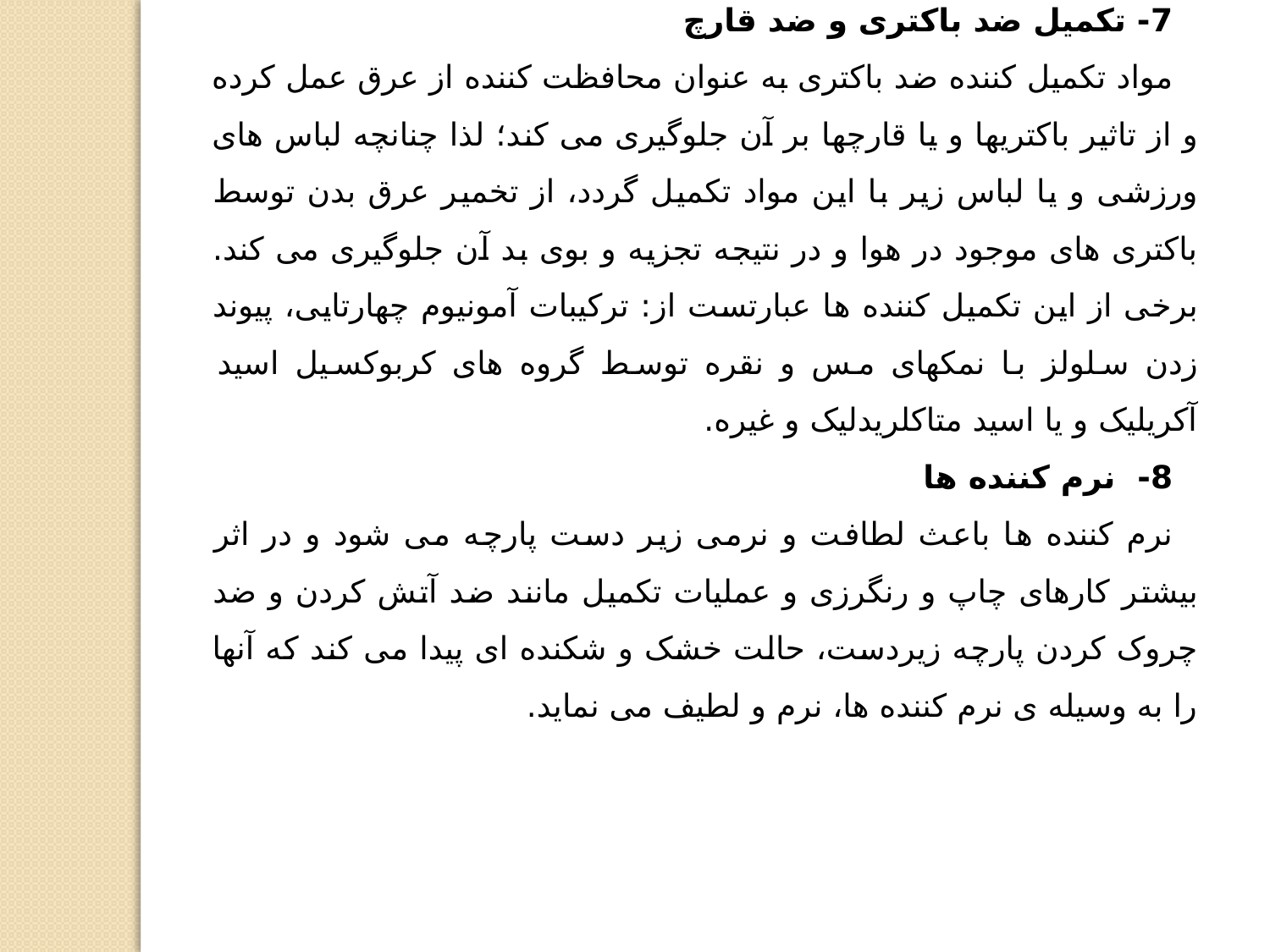

7- تکمیل ضد باکتری و ضد قارچ
مواد تکمیل کننده ضد باکتری به عنوان محافظت کننده از عرق عمل کرده و از تاثیر باکتریها و یا قارچها بر آن جلوگیری می کند؛ لذا چنانچه لباس های ورزشی و یا لباس زیر با این مواد تکمیل گردد، از تخمیر عرق بدن توسط باکتری های موجود در هوا و در نتیجه تجزیه و بوی بد آن جلوگیری می کند. برخی از این تکمیل کننده ها عبارتست از: ترکیبات آمونیوم چهارتایی، پیوند زدن سلولز با نمکهای مس و نقره توسط گروه های کربوکسیل اسید آکریلیک و یا اسید متاکلریدلیک و غیره.
8-  نرم کننده ها
نرم کننده ها باعث لطافت و نرمی زیر دست پارچه می شود و در اثر بیشتر کارهای چاپ و رنگرزی و عملیات تکمیل مانند ضد آتش کردن و ضد چروک کردن پارچه زیردست، حالت خشک و شکنده ای پیدا می کند که آنها را به وسیله ی نرم کننده ها، نرم و لطیف می نماید.